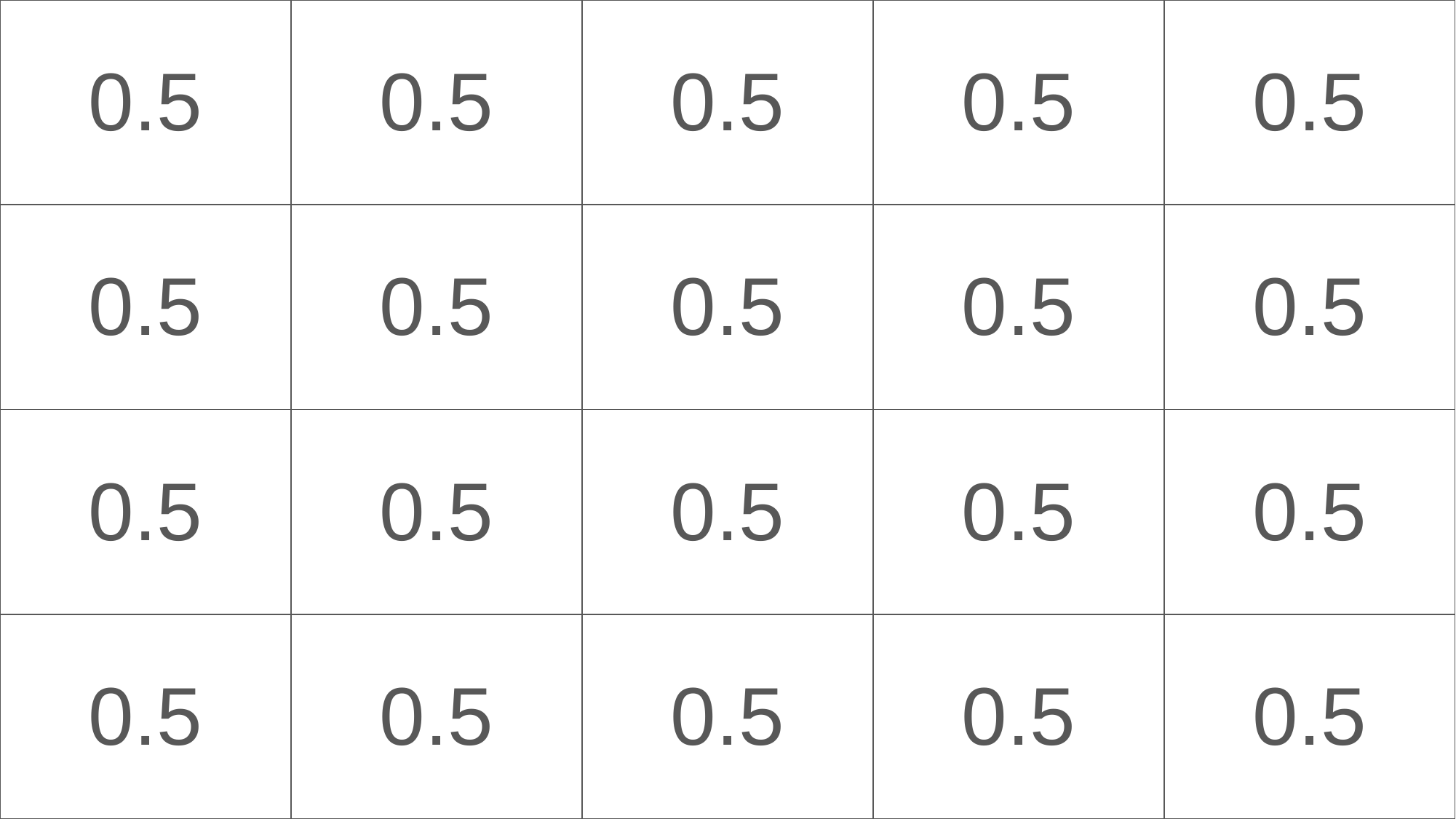

| 0.5 | 0.5 | 0.5 | 0.5 | 0.5 |
| --- | --- | --- | --- | --- |
| 0.5 | 0.5 | 0.5 | 0.5 | 0.5 |
| 0.5 | 0.5 | 0.5 | 0.5 | 0.5 |
| 0.5 | 0.5 | 0.5 | 0.5 | 0.5 |